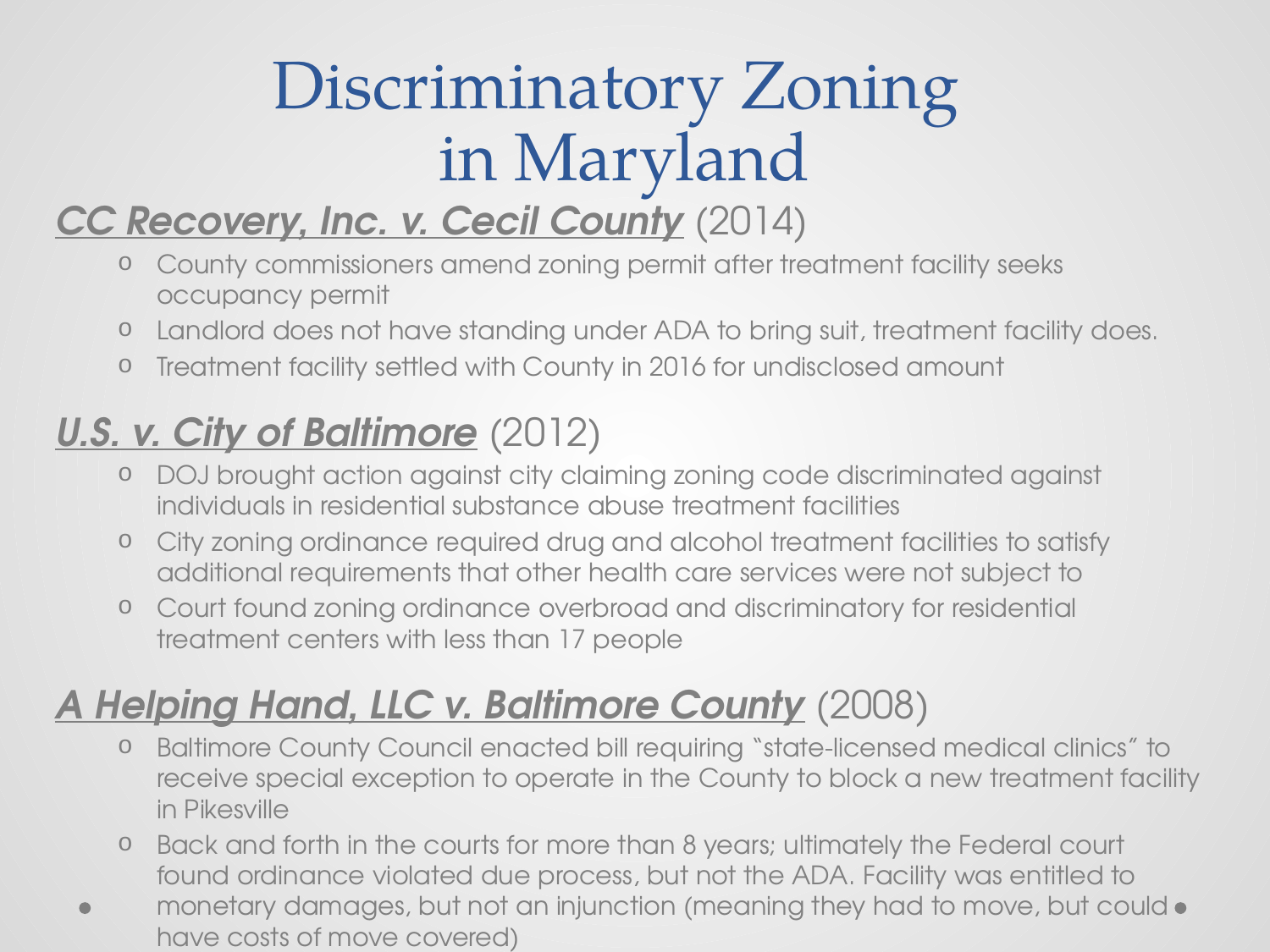

# Discriminatory Zoning in Maryland
CC Recovery, Inc. v. Cecil County (2014)
County commissioners amend zoning permit after treatment facility seeks occupancy permit
Landlord does not have standing under ADA to bring suit, treatment facility does.
Treatment facility settled with County in 2016 for undisclosed amount
U.S. v. City of Baltimore (2012)
DOJ brought action against city claiming zoning code discriminated against individuals in residential substance abuse treatment facilities
City zoning ordinance required drug and alcohol treatment facilities to satisfy additional requirements that other health care services were not subject to
Court found zoning ordinance overbroad and discriminatory for residential treatment centers with less than 17 people
A Helping Hand, LLC v. Baltimore County (2008)
Baltimore County Council enacted bill requiring “state-licensed medical clinics” to receive special exception to operate in the County to block a new treatment facility in Pikesville
Back and forth in the courts for more than 8 years; ultimately the Federal court found ordinance violated due process, but not the ADA. Facility was entitled to monetary damages, but not an injunction (meaning they had to move, but could have costs of move covered)